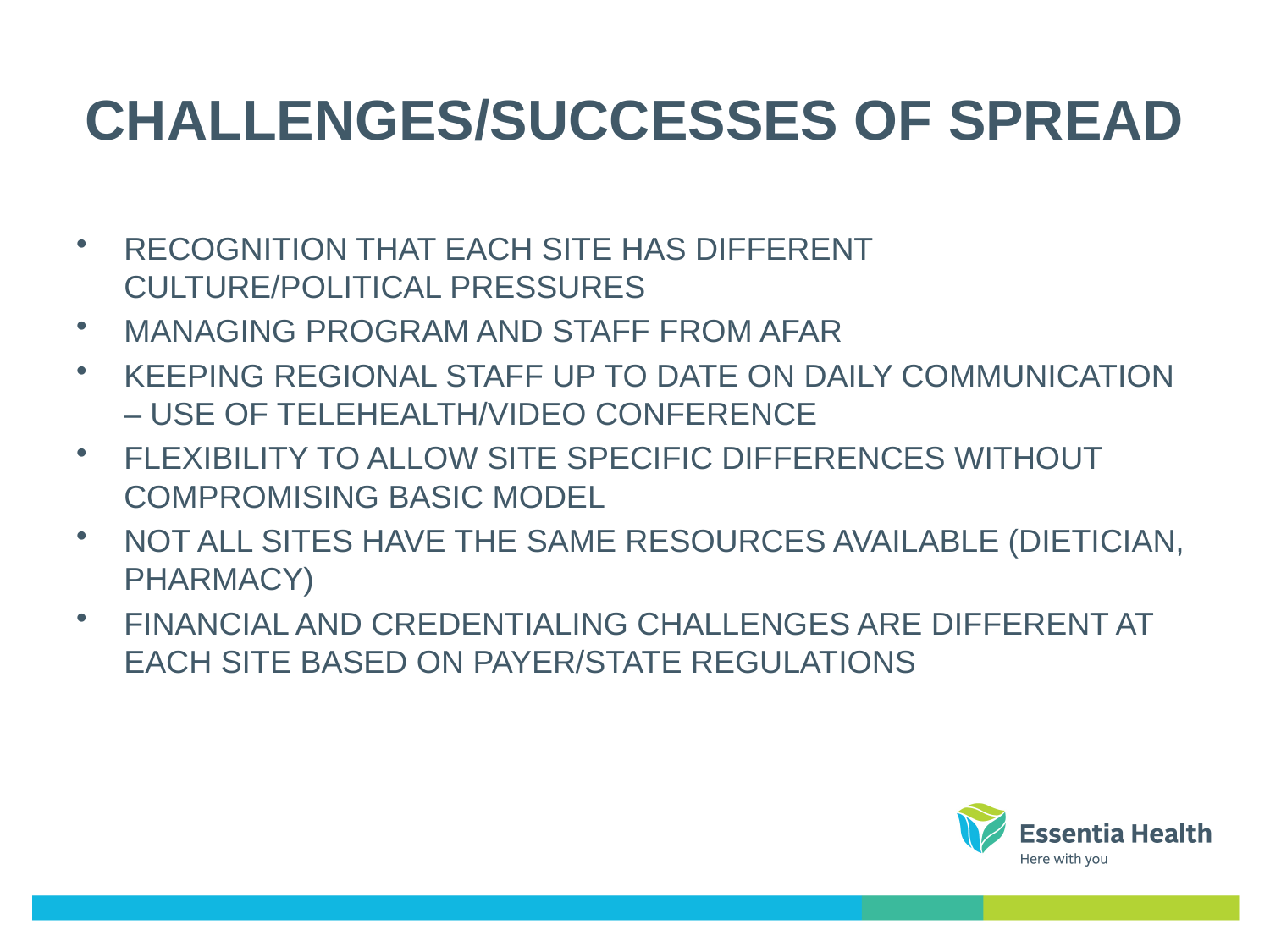

# CHALLENGES/SUCCESSES OF SPREAD
RECOGNITION THAT EACH SITE HAS DIFFERENT CULTURE/POLITICAL PRESSURES
MANAGING PROGRAM AND STAFF FROM AFAR
KEEPING REGIONAL STAFF UP TO DATE ON DAILY COMMUNICATION – USE OF TELEHEALTH/VIDEO CONFERENCE
FLEXIBILITY TO ALLOW SITE SPECIFIC DIFFERENCES WITHOUT COMPROMISING BASIC MODEL
NOT ALL SITES HAVE THE SAME RESOURCES AVAILABLE (DIETICIAN, PHARMACY)
FINANCIAL AND CREDENTIALING CHALLENGES ARE DIFFERENT AT EACH SITE BASED ON PAYER/STATE REGULATIONS